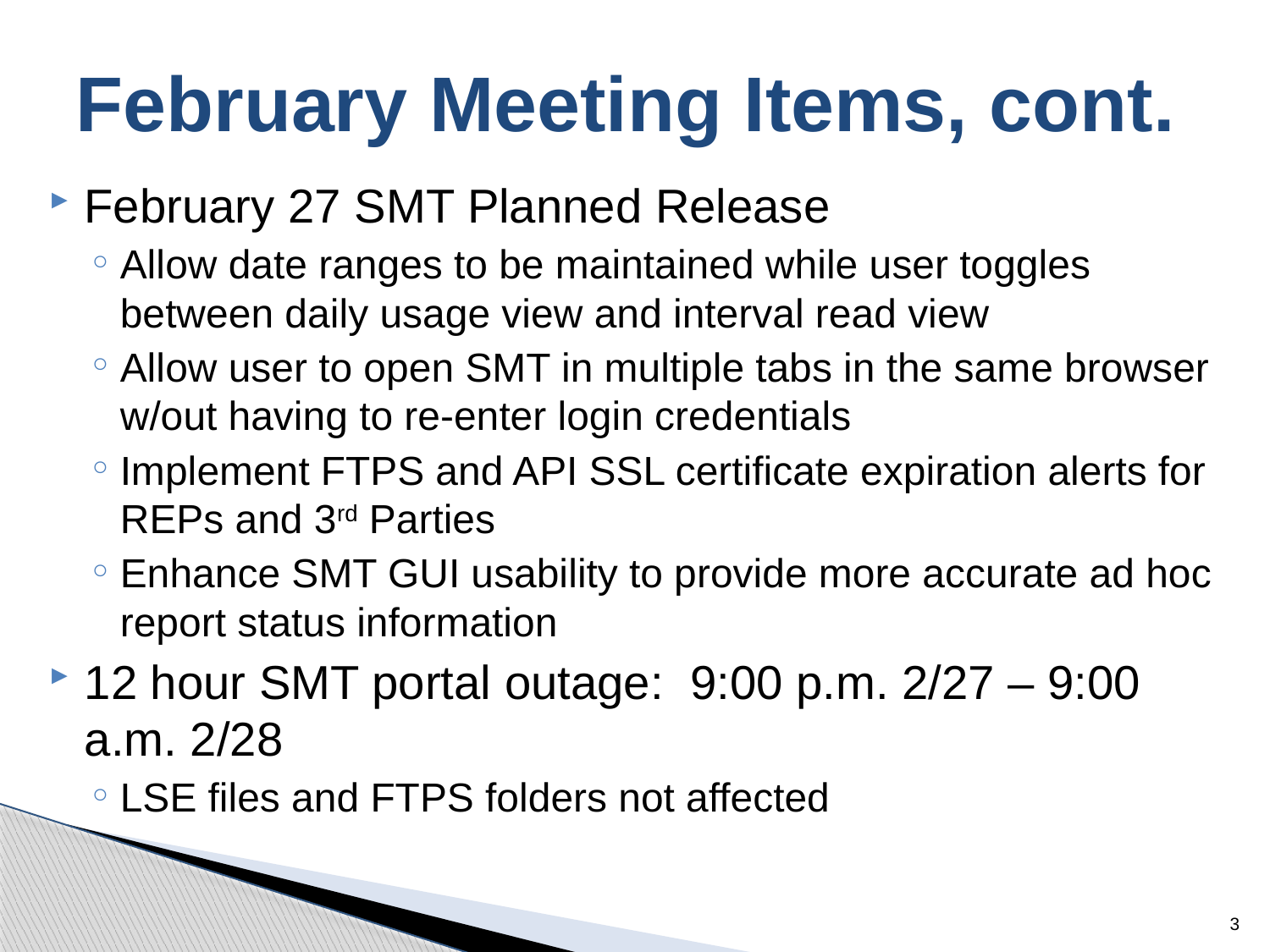

# February Meeting Items, cont.
February 27 SMT Planned Release
Allow date ranges to be maintained while user toggles between daily usage view and interval read view
Allow user to open SMT in multiple tabs in the same browser w/out having to re-enter login credentials
Implement FTPS and API SSL certificate expiration alerts for REPs and 3rd Parties
Enhance SMT GUI usability to provide more accurate ad hoc report status information
12 hour SMT portal outage:  9:00 p.m. 2/27 – 9:00 a.m. 2/28
LSE files and FTPS folders not affected
3